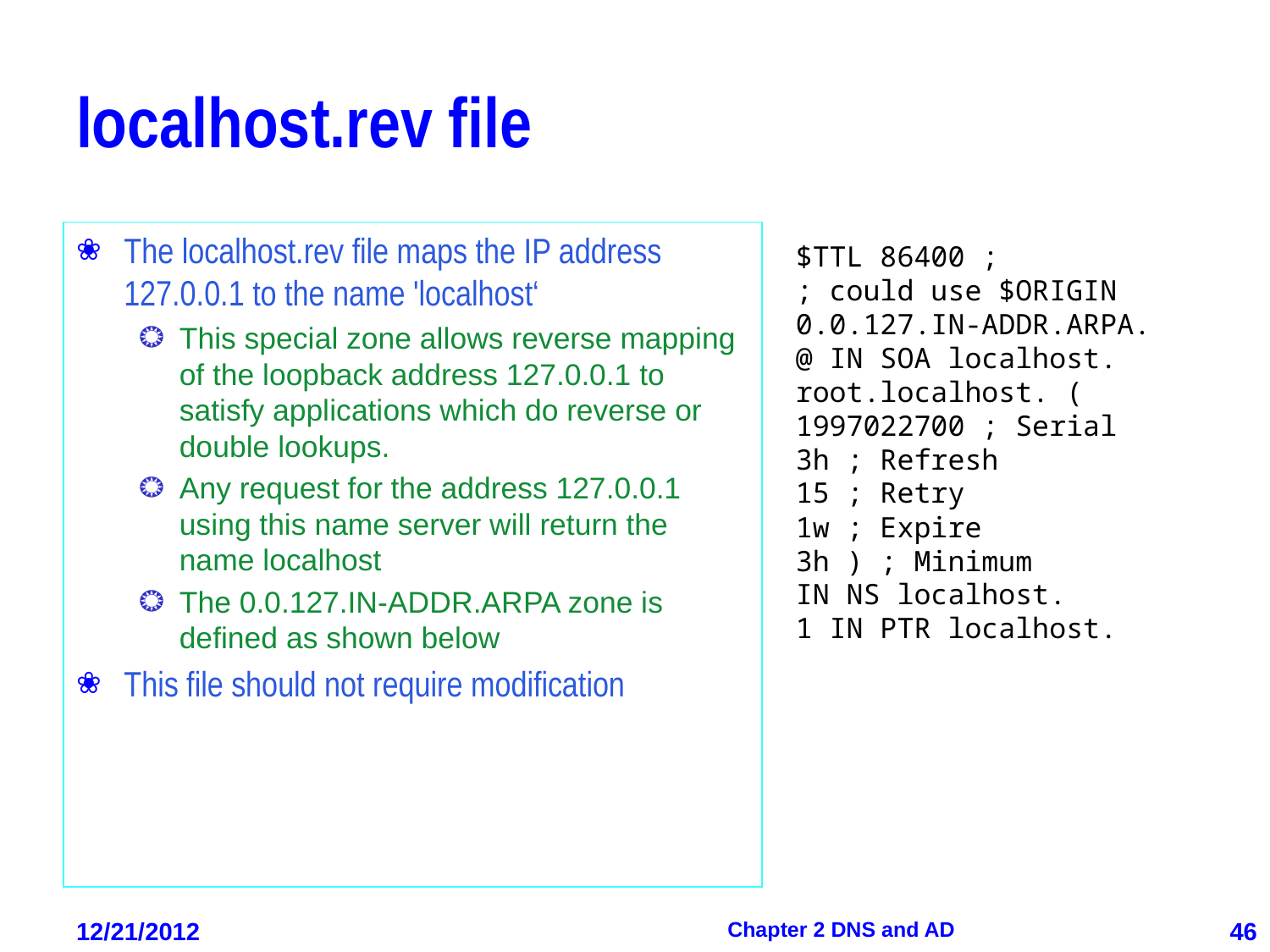

# localhost.rev file
The localhost.rev file maps the IP address 127.0.0.1 to the name 'localhost‘
This special zone allows reverse mapping of the loopback address 127.0.0.1 to satisfy applications which do reverse or double lookups.
Any request for the address 127.0.0.1 using this name server will return the name localhost
The 0.0.127.IN-ADDR.ARPA zone is defined as shown below
This file should not require modification
$TTL 86400 ;
; could use $ORIGIN 0.0.127.IN-ADDR.ARPA.
@ IN SOA localhost. root.localhost. (
1997022700 ; Serial
3h ; Refresh
15 ; Retry
1w ; Expire
3h ) ; Minimum
IN NS localhost.
1 IN PTR localhost.
12/21/2012
Chapter 2 DNS and AD
46